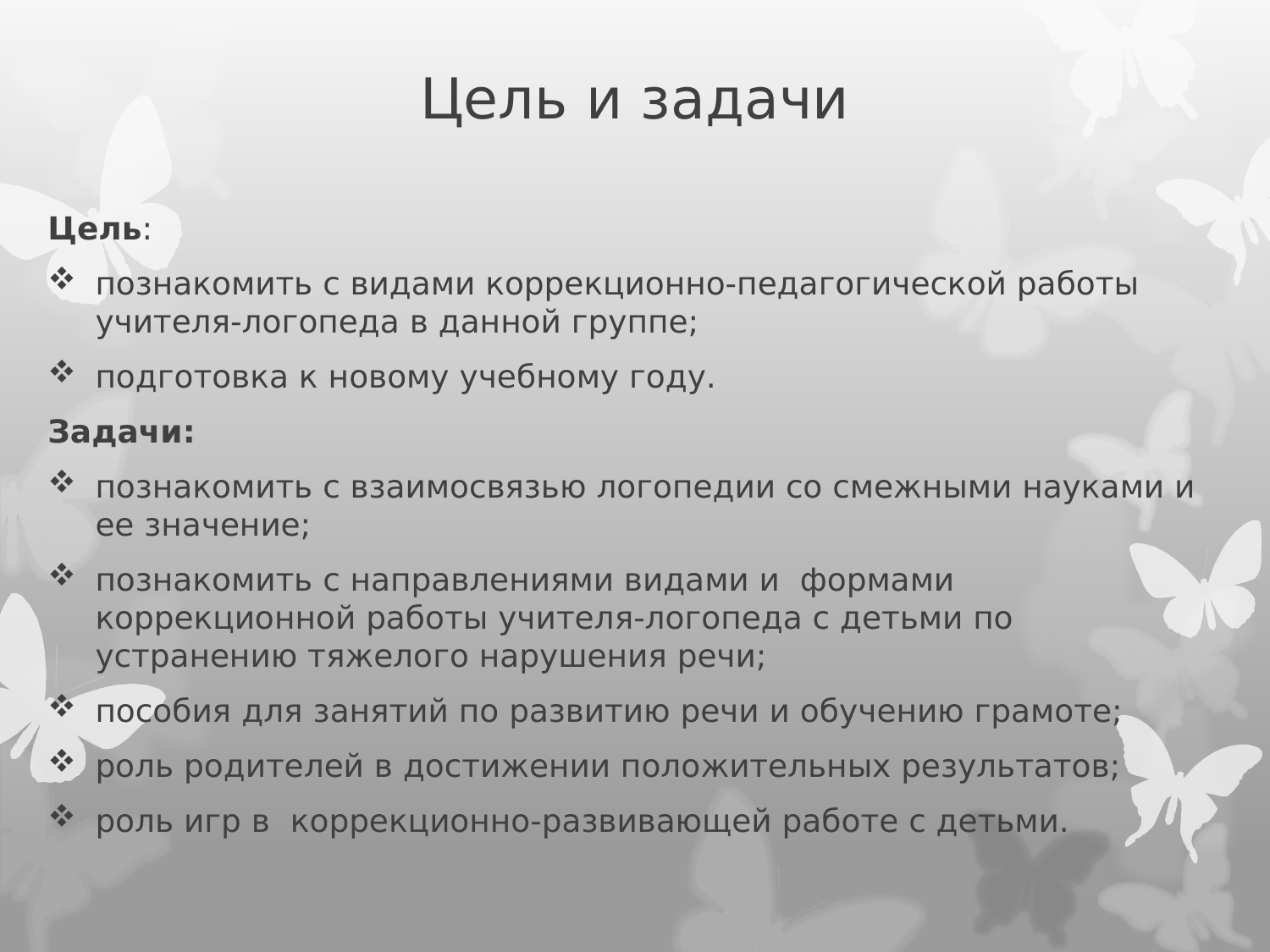

# Цель и задачи
Цель:
познакомить с видами коррекционно-педагогической работы учителя-логопеда в данной группе;
подготовка к новому учебному году.
Задачи:
познакомить с взаимосвязью логопедии со смежными науками и ее значение;
познакомить с направлениями видами и  формами   коррекционной работы учителя-логопеда с детьми по устранению тяжелого нарушения речи;
пособия для занятий по развитию речи и обучению грамоте;
роль родителей в достижении положительных результатов;
роль игр в  коррекционно-развивающей работе с детьми.